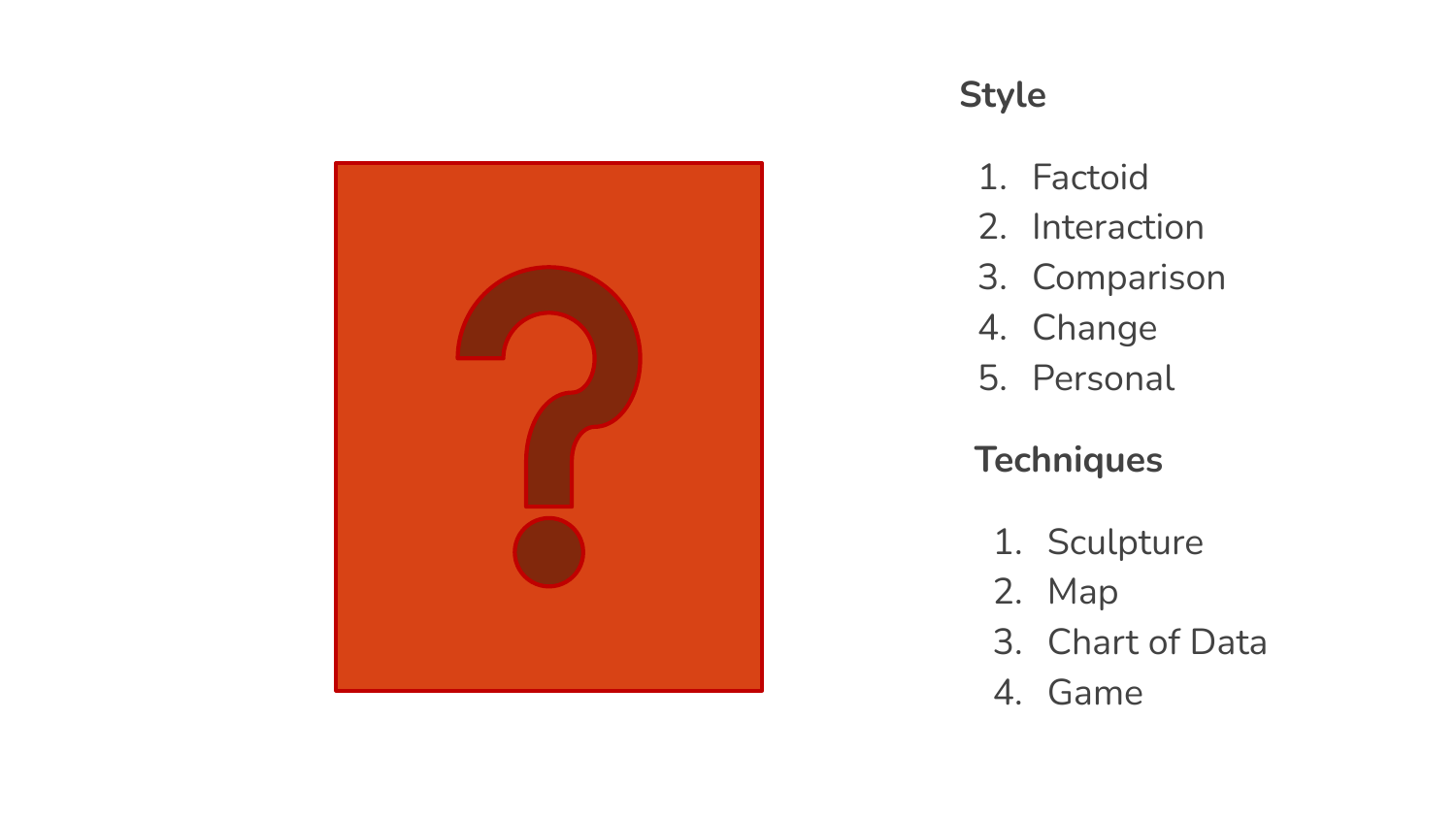

Style
Factoid
Interaction
Comparison
Change
Personal

Techniques
Sculpture
Map
Chart of Data
Game